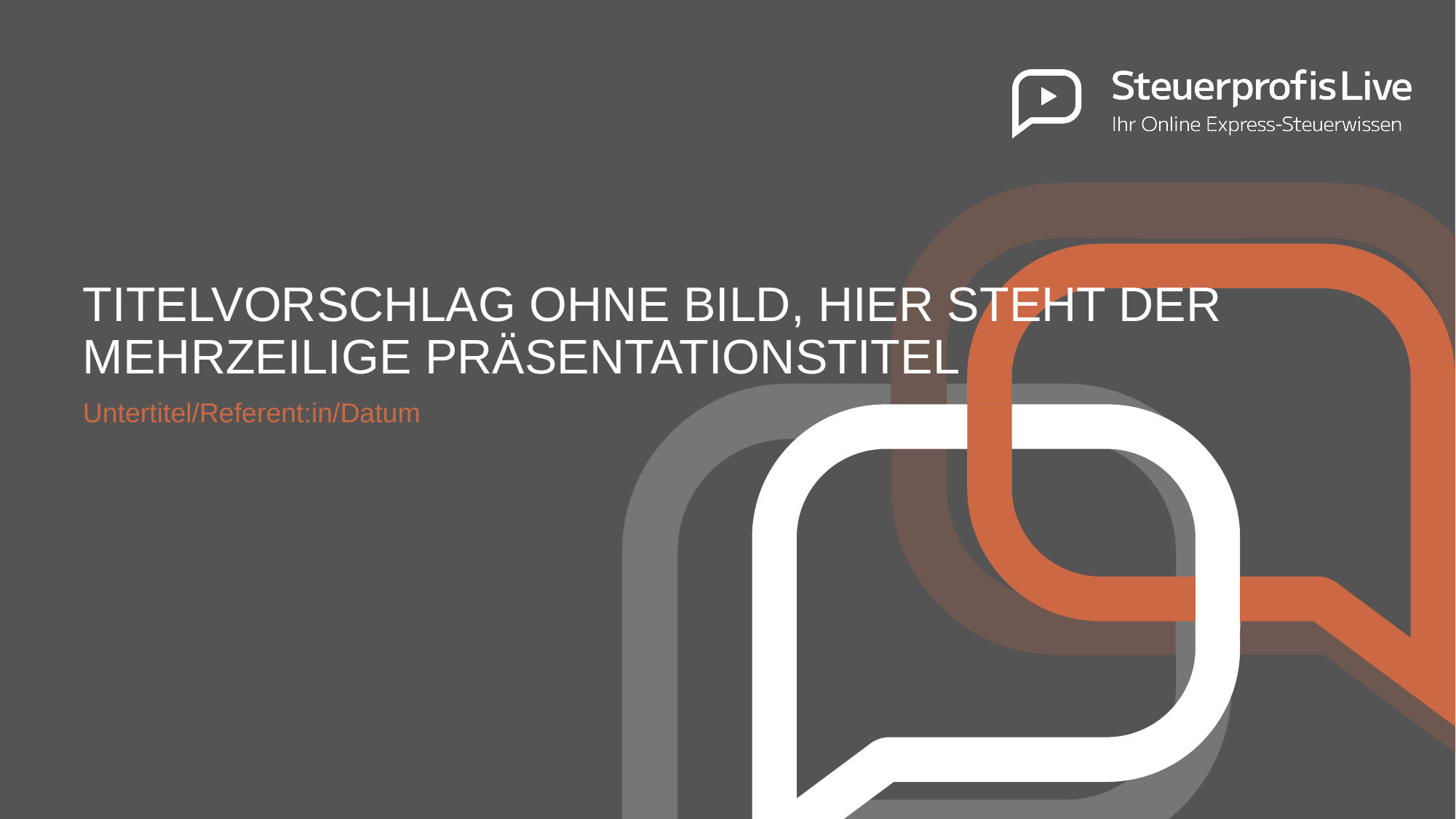

# Titelvorschlag ohne Bild, Hier steht der mehrzeilige Präsentationstitel
Untertitel/Referent:in/Datum